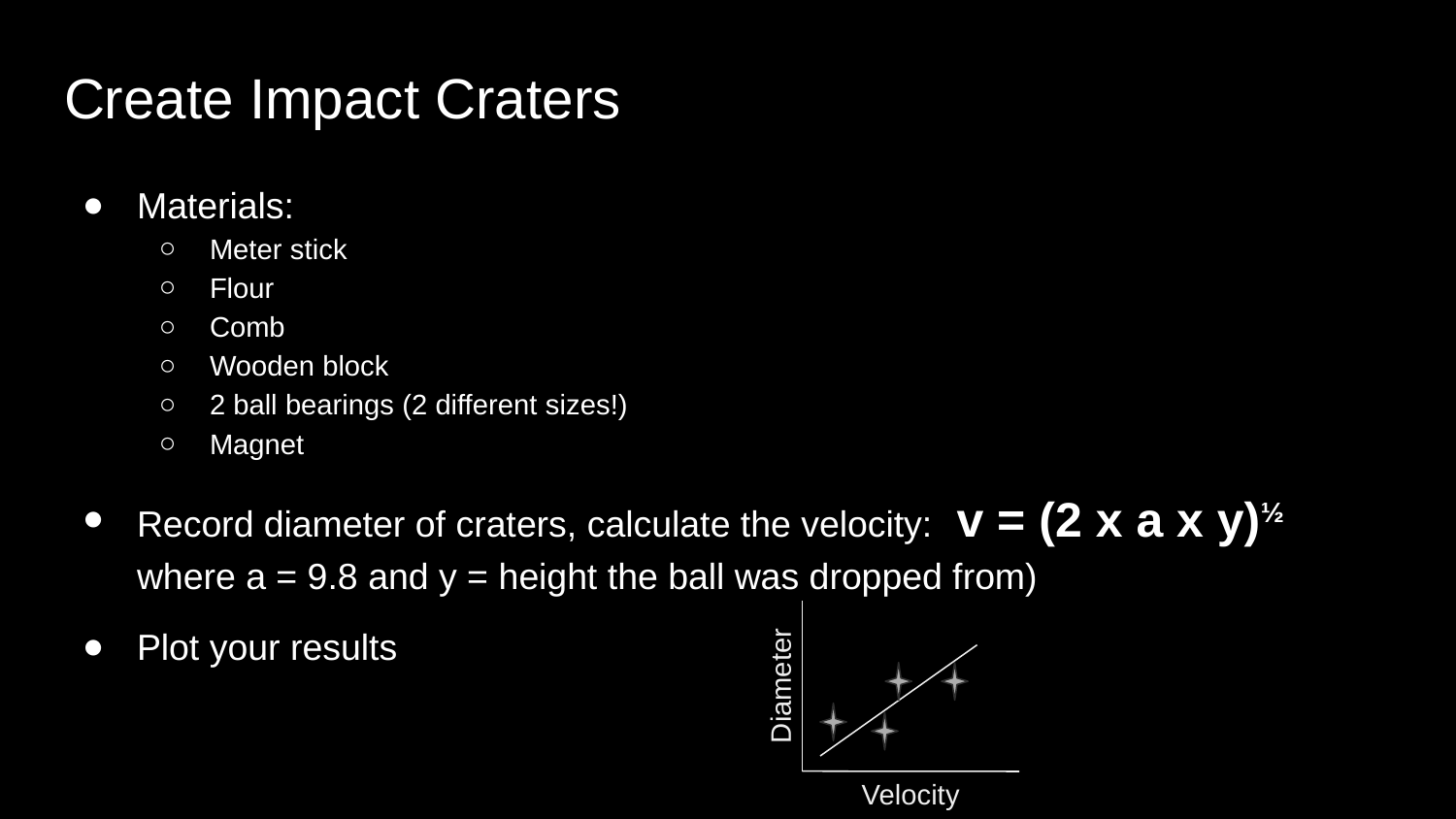

# Create Impact Craters
Materials:
Meter stick
Flour
Comb
Wooden block
2 ball bearings (2 different sizes!)
Magnet
Record diameter of craters, calculate the velocity:  v = (2 x a x y)½           where a = 9.8 and y = height the ball was dropped from)
Plot your results
Diameter

Velocity